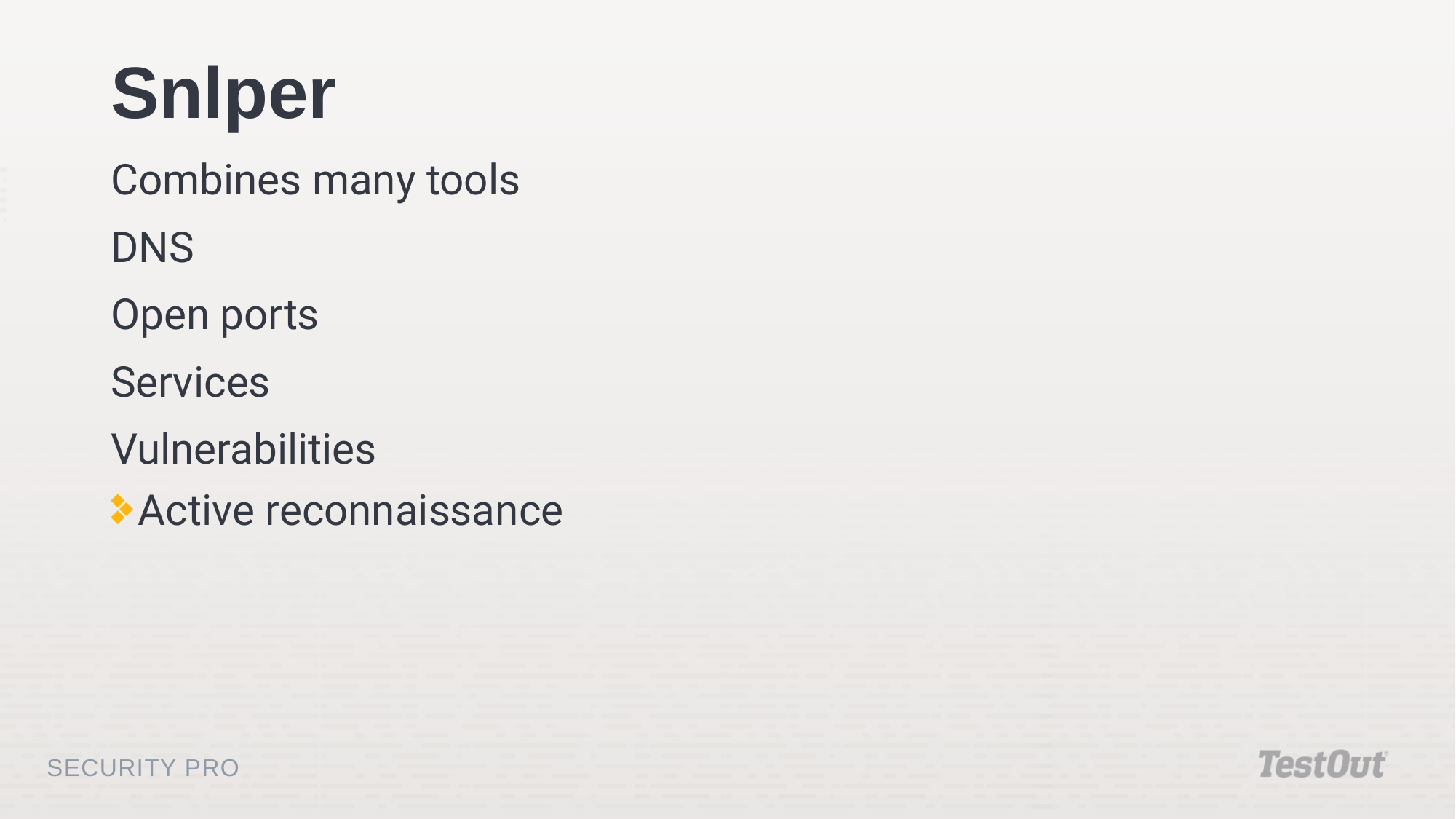

# Snlper
Combines many tools
DNS
Open ports
Services
Vulnerabilities
Active reconnaissance
Security Pro